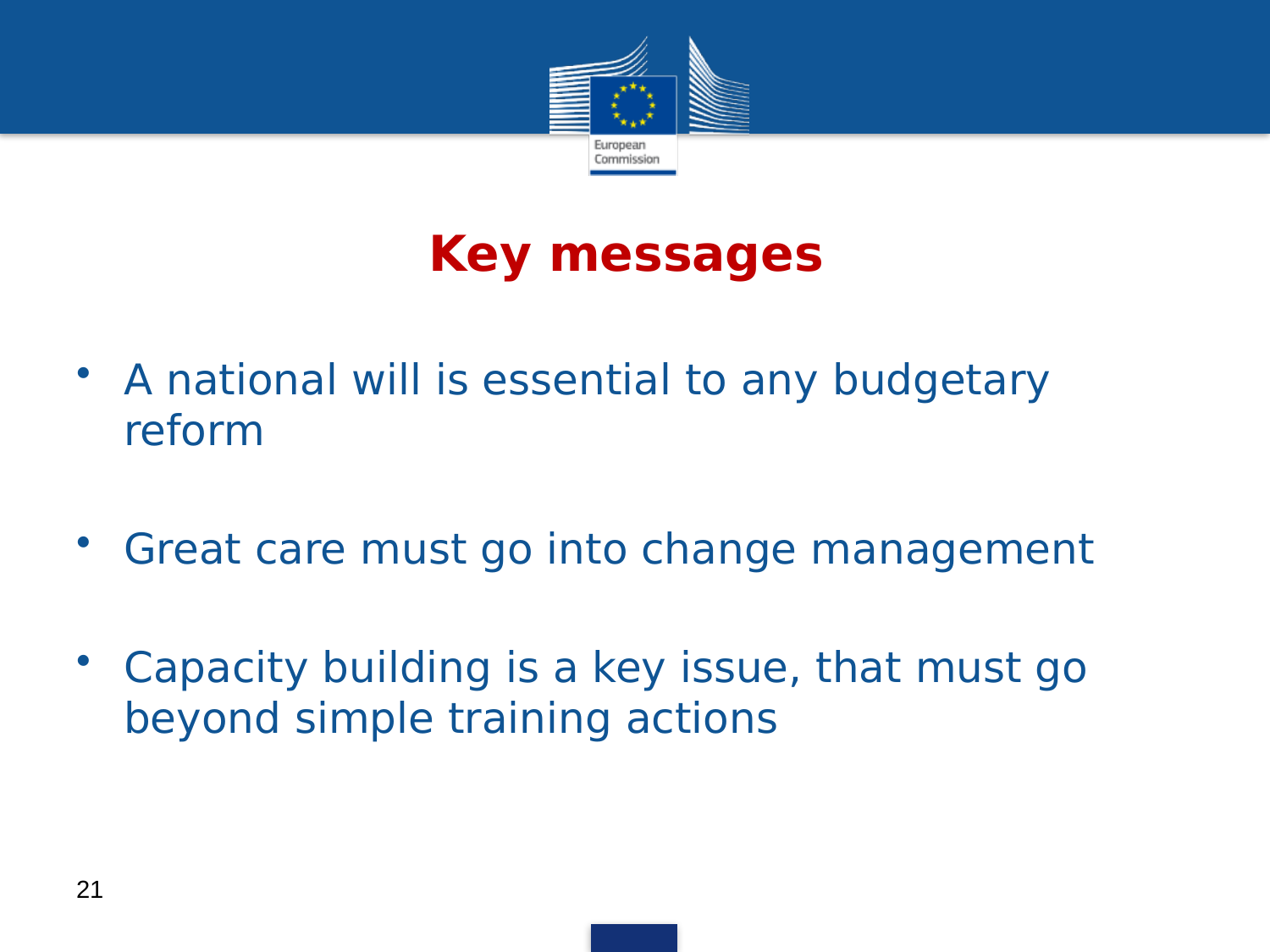

# Key messages
A national will is essential to any budgetary reform

Great care must go into change management

Capacity building is a key issue, that must go beyond simple training actions
21